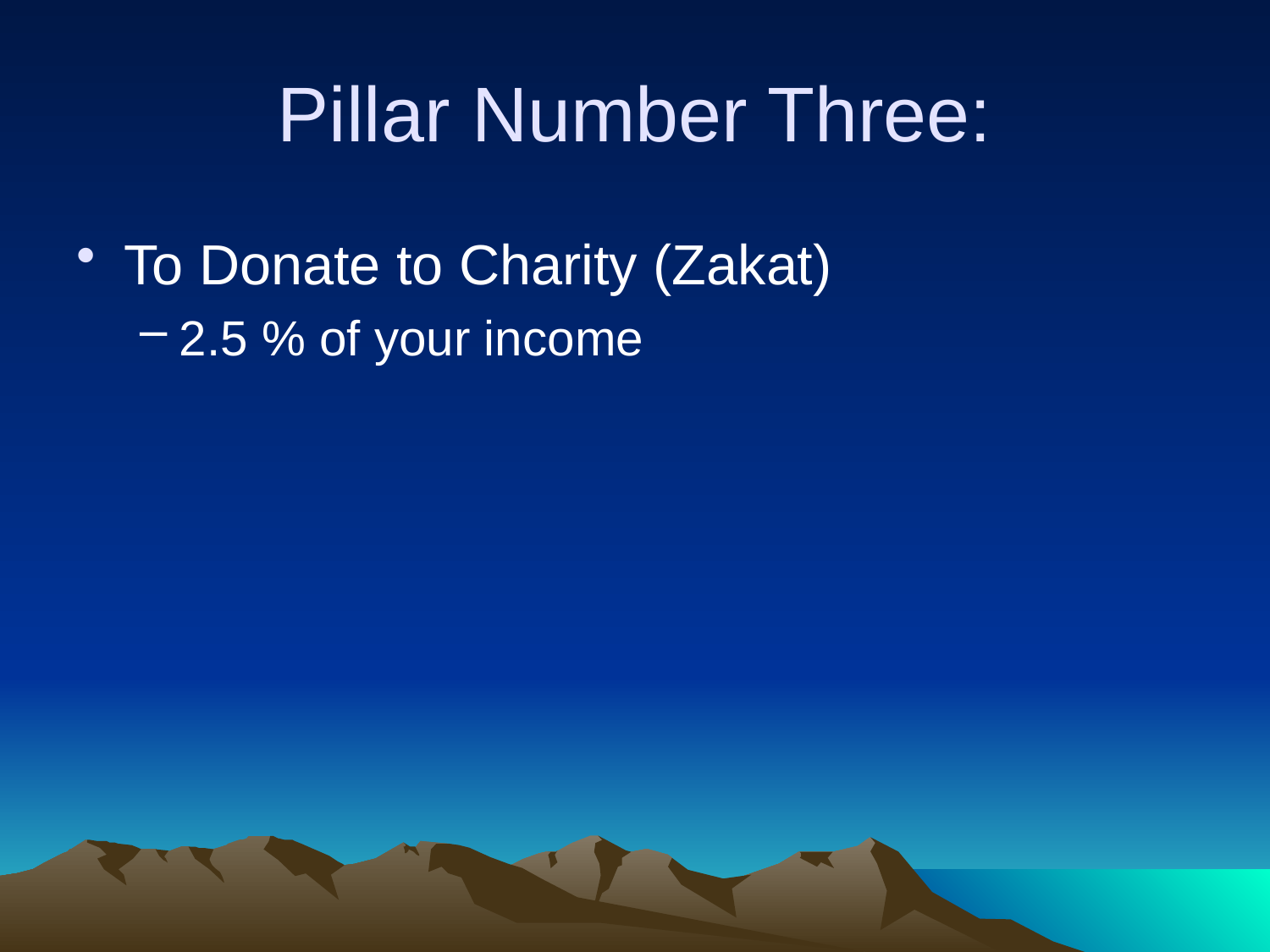

# Pillar Number Three:
To Donate to Charity (Zakat)
2.5 % of your income